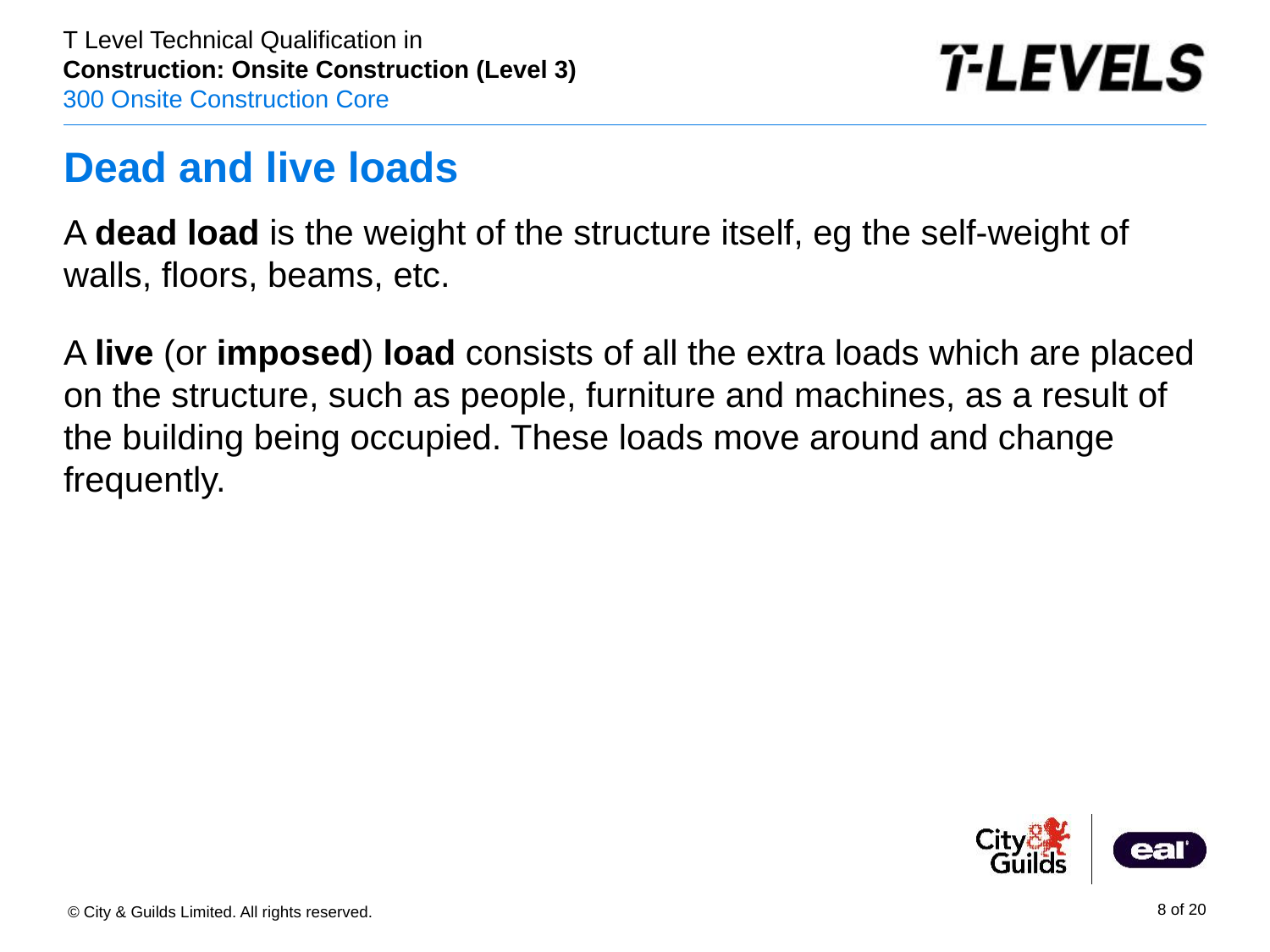

# Dead and live loads
A dead load is the weight of the structure itself, eg the self-weight of walls, floors, beams, etc.
A live (or imposed) load consists of all the extra loads which are placed on the structure, such as people, furniture and machines, as a result of the building being occupied. These loads move around and change frequently.